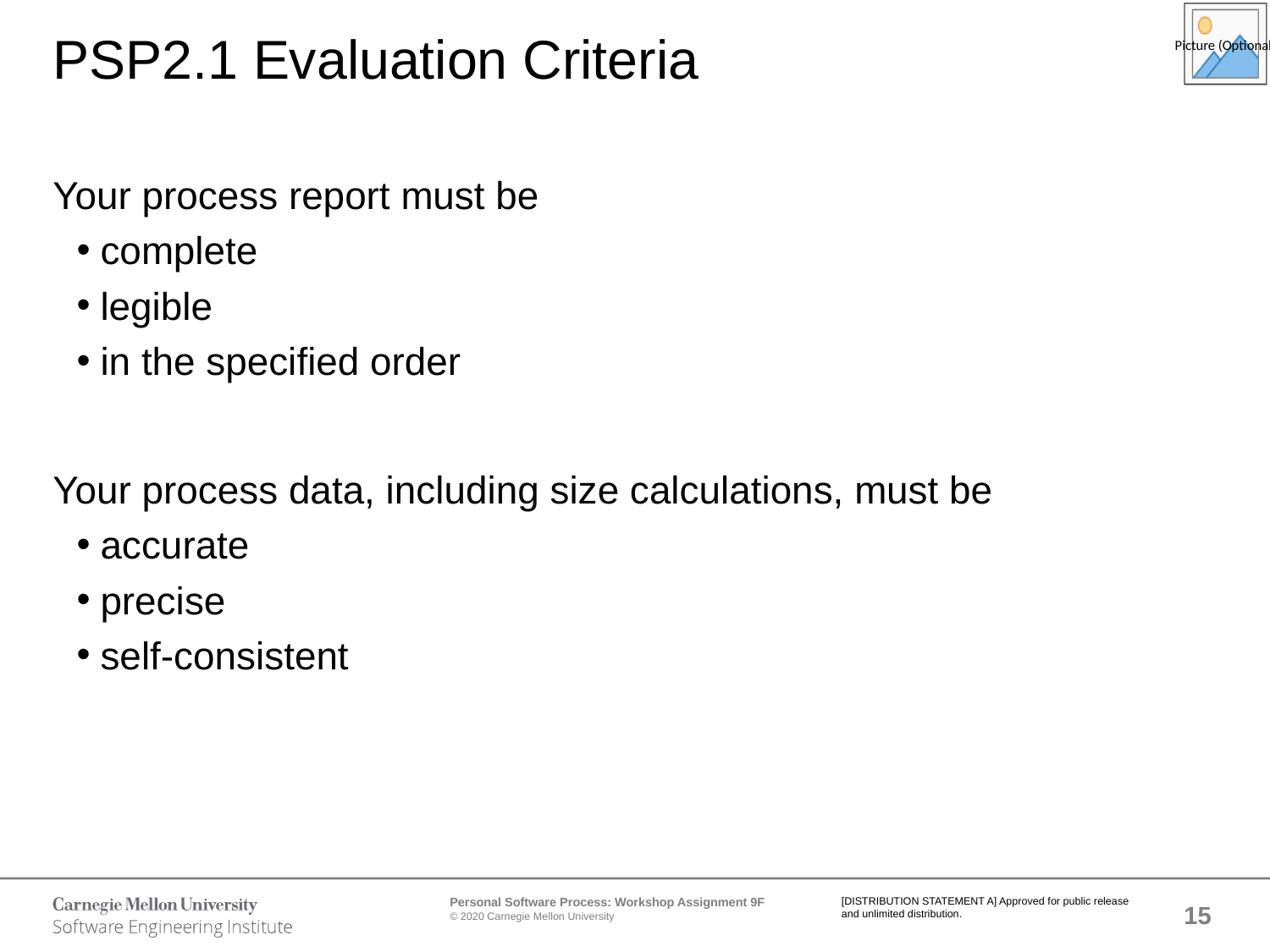

# PSP2.1 Evaluation Criteria
Your process report must be
complete
legible
in the specified order

Your process data, including size calculations, must be
accurate
precise
self-consistent